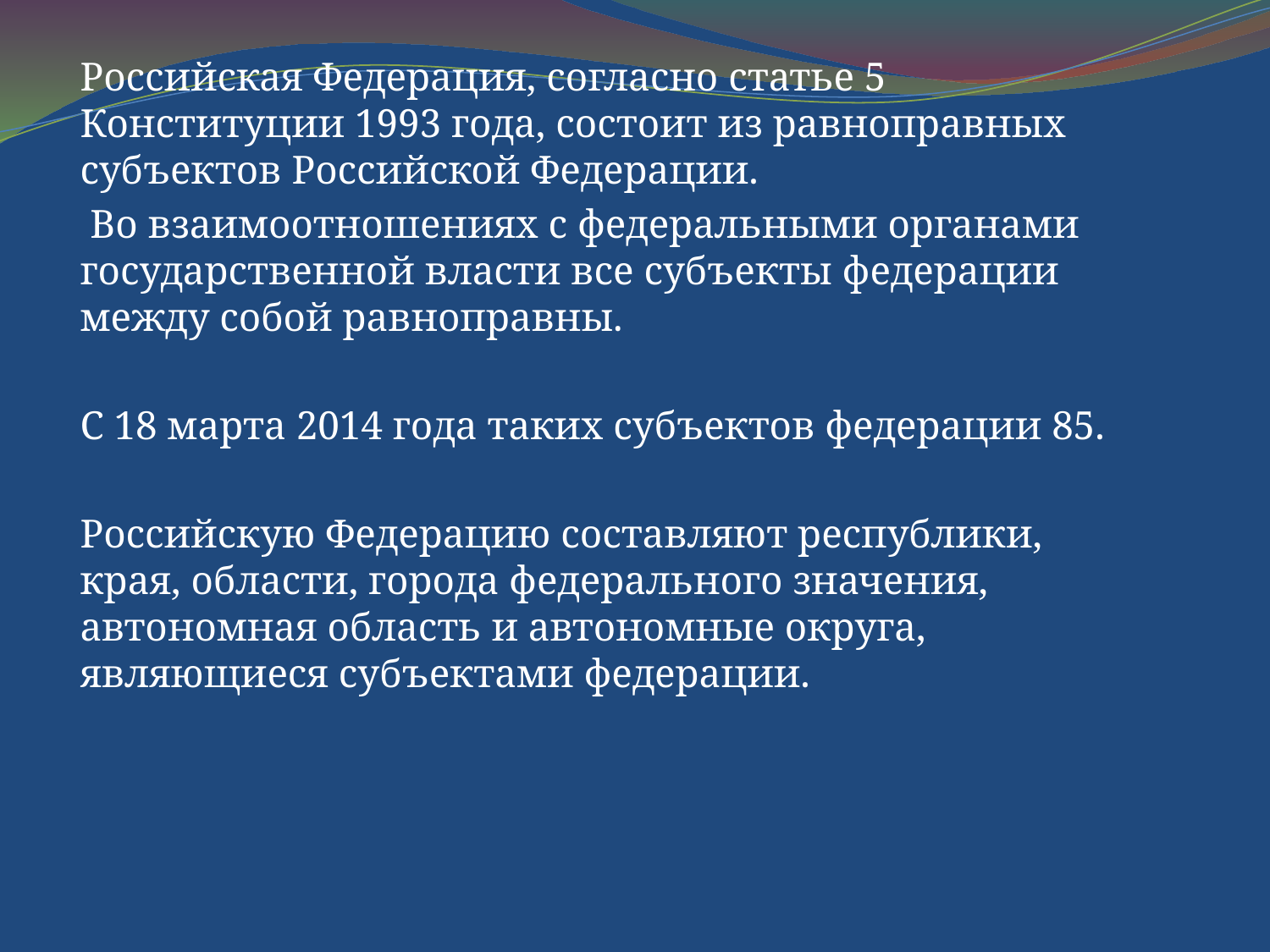

Российская Федерация, согласно статье 5 Конституции 1993 года, состоит из равноправных субъектов Российской Федерации.
 Во взаимоотношениях с федеральными органами государственной власти все субъекты федерации между собой равноправны.

С 18 марта 2014 года таких субъектов федерации 85.

Российскую Федерацию составляют республики, края, области, города федерального значения, автономная область и автономные округа, являющиеся субъектами федерации.